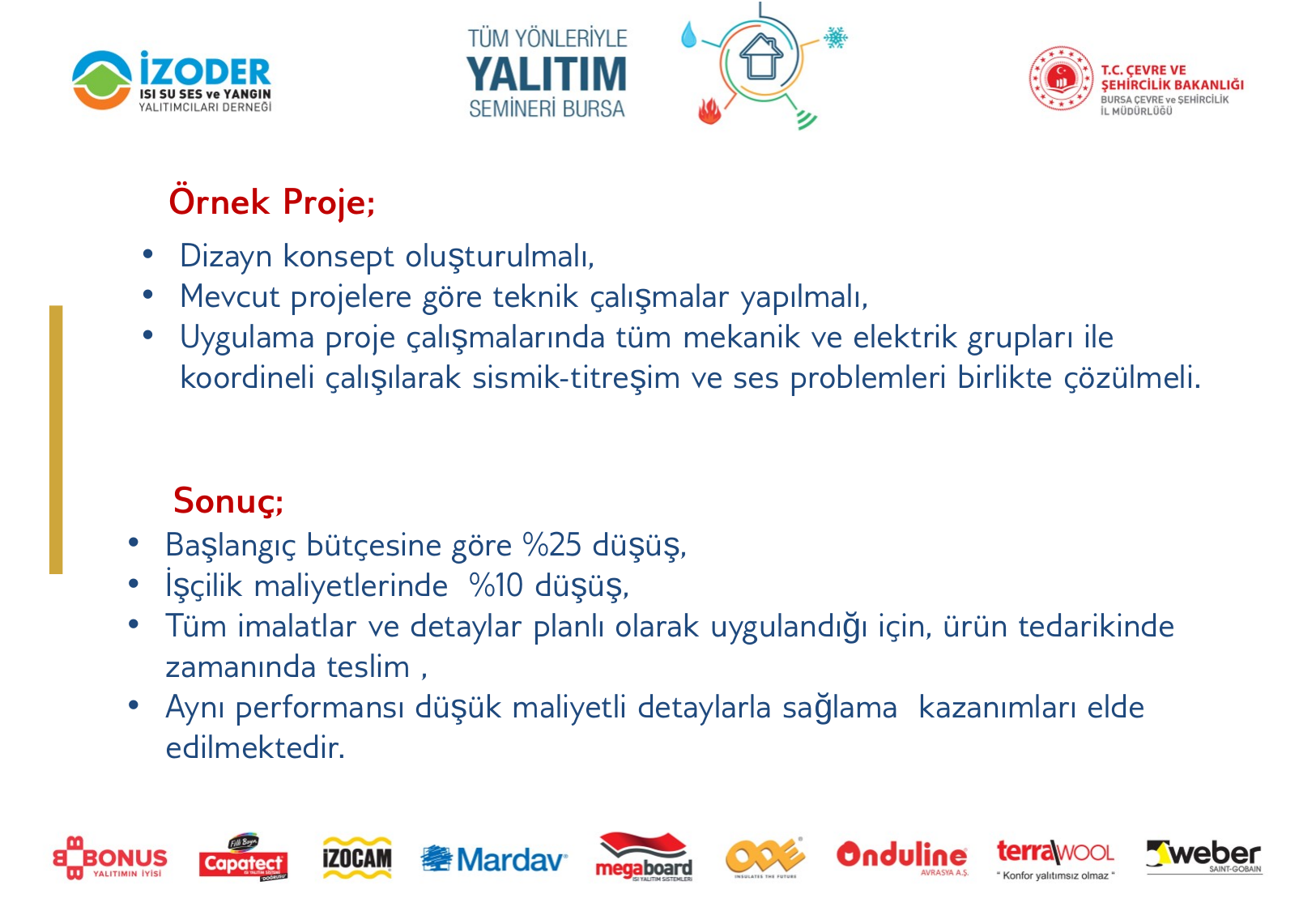

Örnek Proje;
Dizayn konsept oluşturulmalı,
Mevcut projelere göre teknik çalışmalar yapılmalı,
Uygulama proje çalışmalarında tüm mekanik ve elektrik grupları ile koordineli çalışılarak sismik-titreşim ve ses problemleri birlikte çözülmeli.

   Sonuç;
Başlangıç bütçesine göre %25 düşüş,
İşçilik maliyetlerinde  %10 düşüş,
Tüm imalatlar ve detaylar planlı olarak uygulandığı için, ürün tedarikinde zamanında teslim ,
Aynı performansı düşük maliyetli detaylarla sağlama  kazanımları elde edilmektedir.